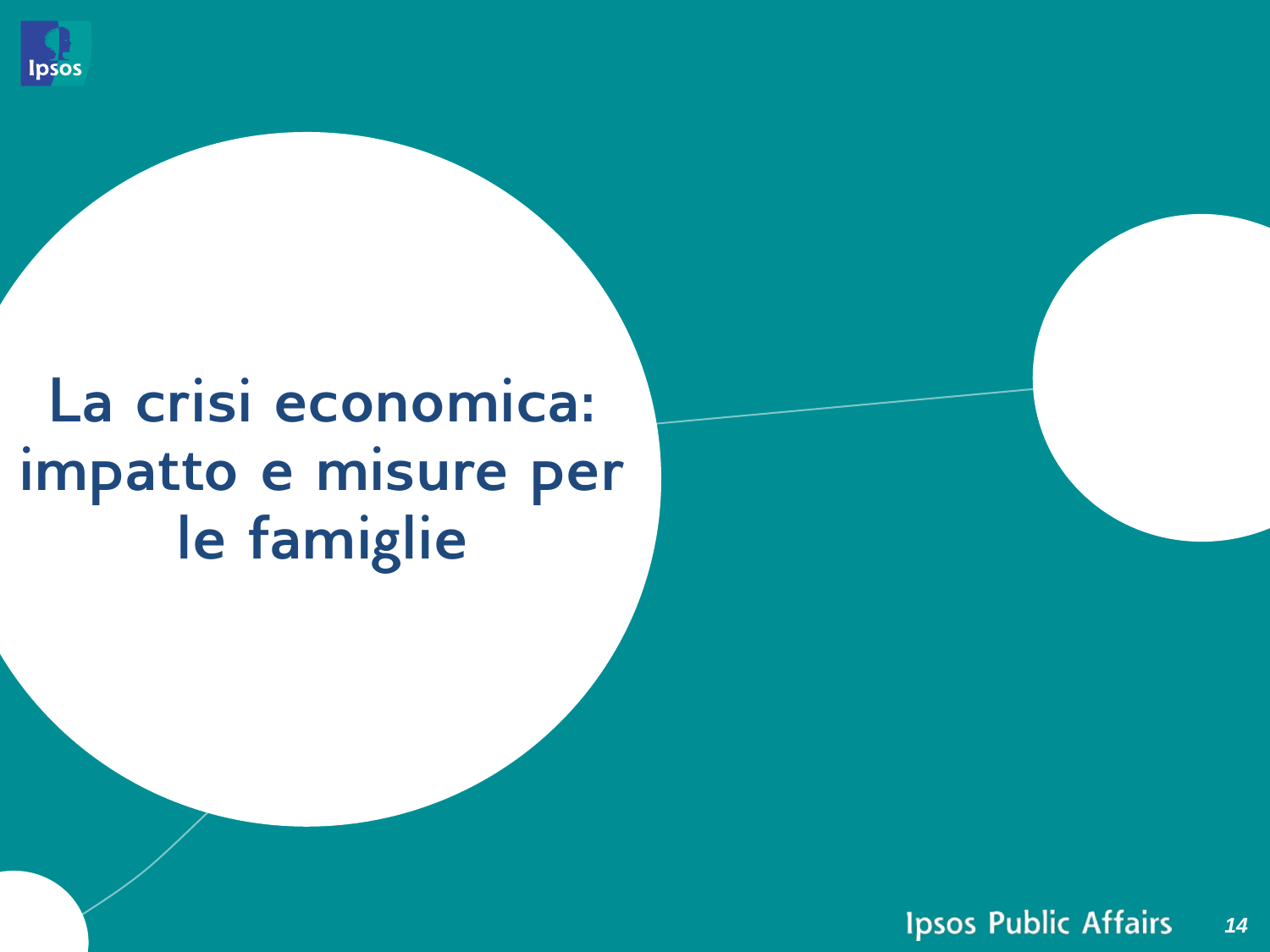

# La crisi economica: impatto e misure per le famiglie
14